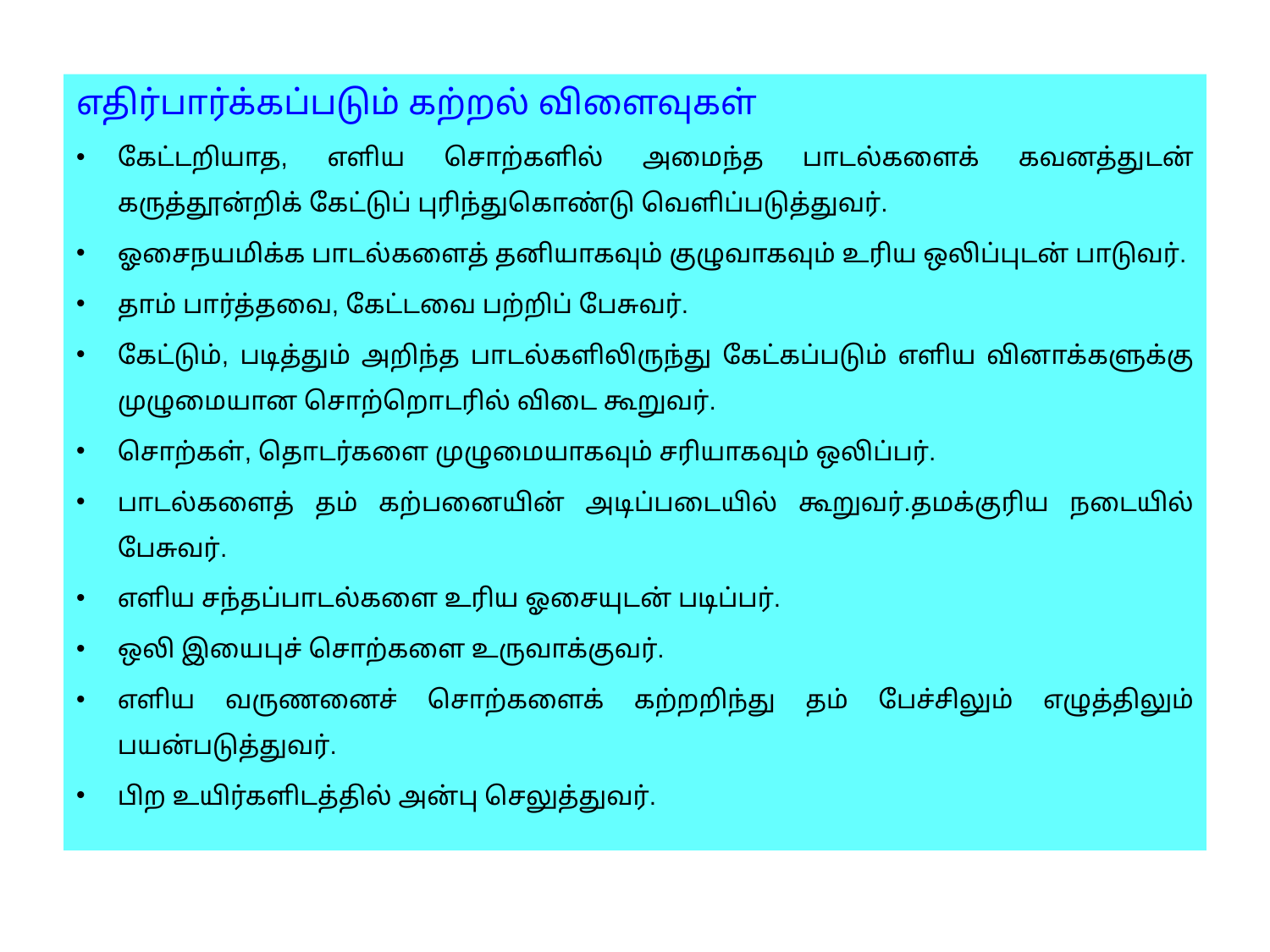

எதிர்பார்க்கப்படும் கற்றல் விளைவுகள்
கேட்டறியாத, எளிய சொற்களில் அமைந்த பாடல்களைக் கவனத்துடன் கருத்தூன்றிக் கேட்டுப் புரிந்துகொண்டு வெளிப்படுத்துவர்.
ஓசைநயமிக்க பாடல்களைத் தனியாகவும் குழுவாகவும் உரிய ஒலிப்புடன் பாடுவர்.
தாம் பார்த்தவை, கேட்டவை பற்றிப் பேசுவர்.
கேட்டும், படித்தும் அறிந்த பாடல்களிலிருந்து கேட்கப்படும் எளிய வினாக்களுக்கு முழுமையான சொற்றொடரில் விடை கூறுவர்.
சொற்கள், தொடர்களை முழுமையாகவும் சரியாகவும் ஒலிப்பர்.
பாடல்களைத் தம் கற்பனையின் அடிப்படையில் கூறுவர்.தமக்குரிய நடையில் பேசுவர்.
எளிய சந்தப்பாடல்களை உரிய ஓசையுடன் படிப்பர்.
ஒலி இயைபுச் சொற்களை உருவாக்குவர்.
எளிய வருணனைச் சொற்களைக் கற்றறிந்து தம் பேச்சிலும் எழுத்திலும் பயன்படுத்துவர்.
பிற உயிர்களிடத்தில் அன்பு செலுத்துவர்.